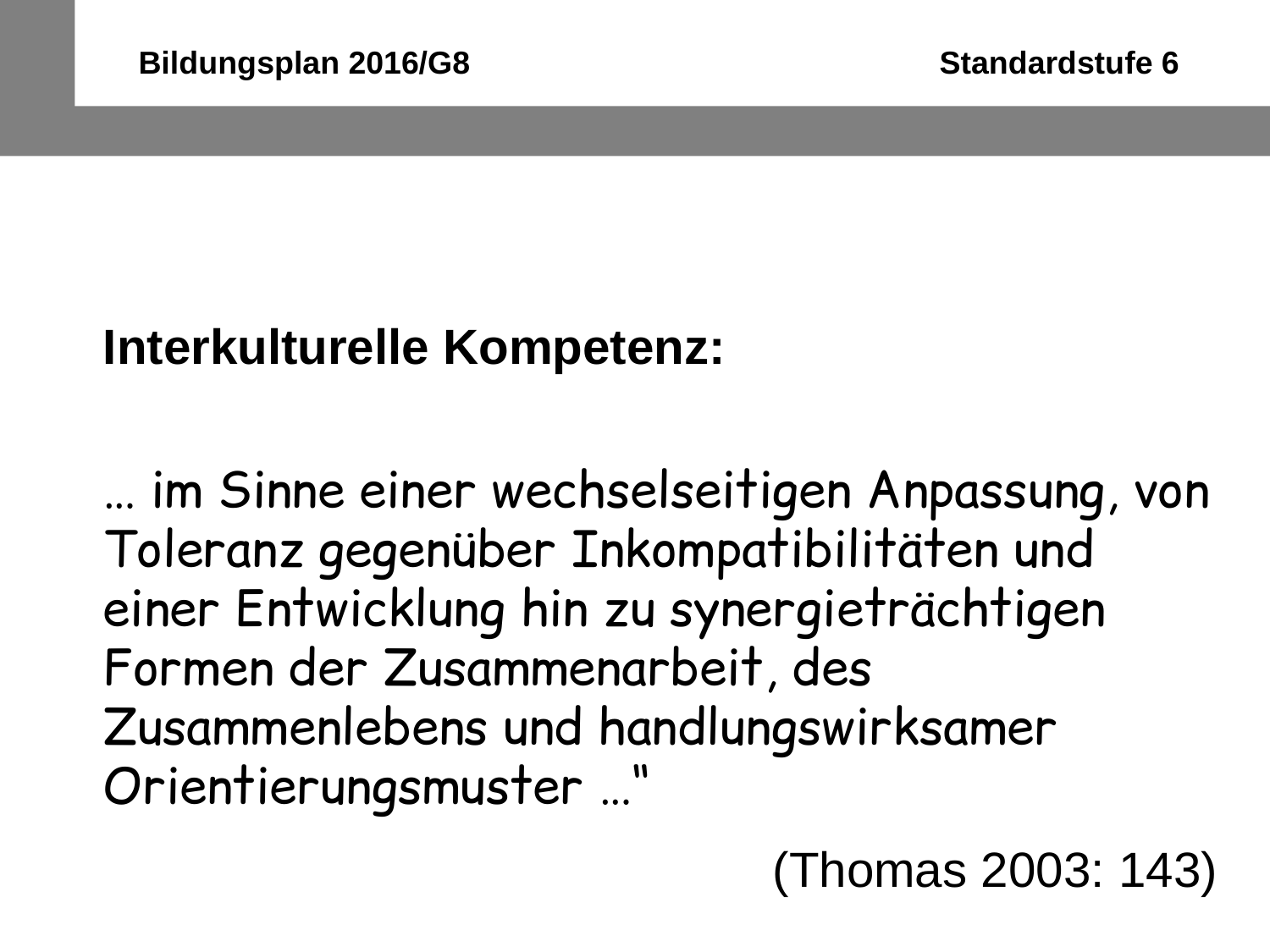

Bildungsplan 2016/G8                                                     Standardstufe 6

Interkulturelle Kompetenz:

… im Sinne einer wechselseitigen Anpassung, von Toleranz gegenüber Inkompatibilitäten und einer Entwicklung hin zu synergieträchtigen Formen der Zusammenarbeit, des Zusammenlebens und handlungswirksamer Orientierungsmuster …“
(Thomas 2003: 143)